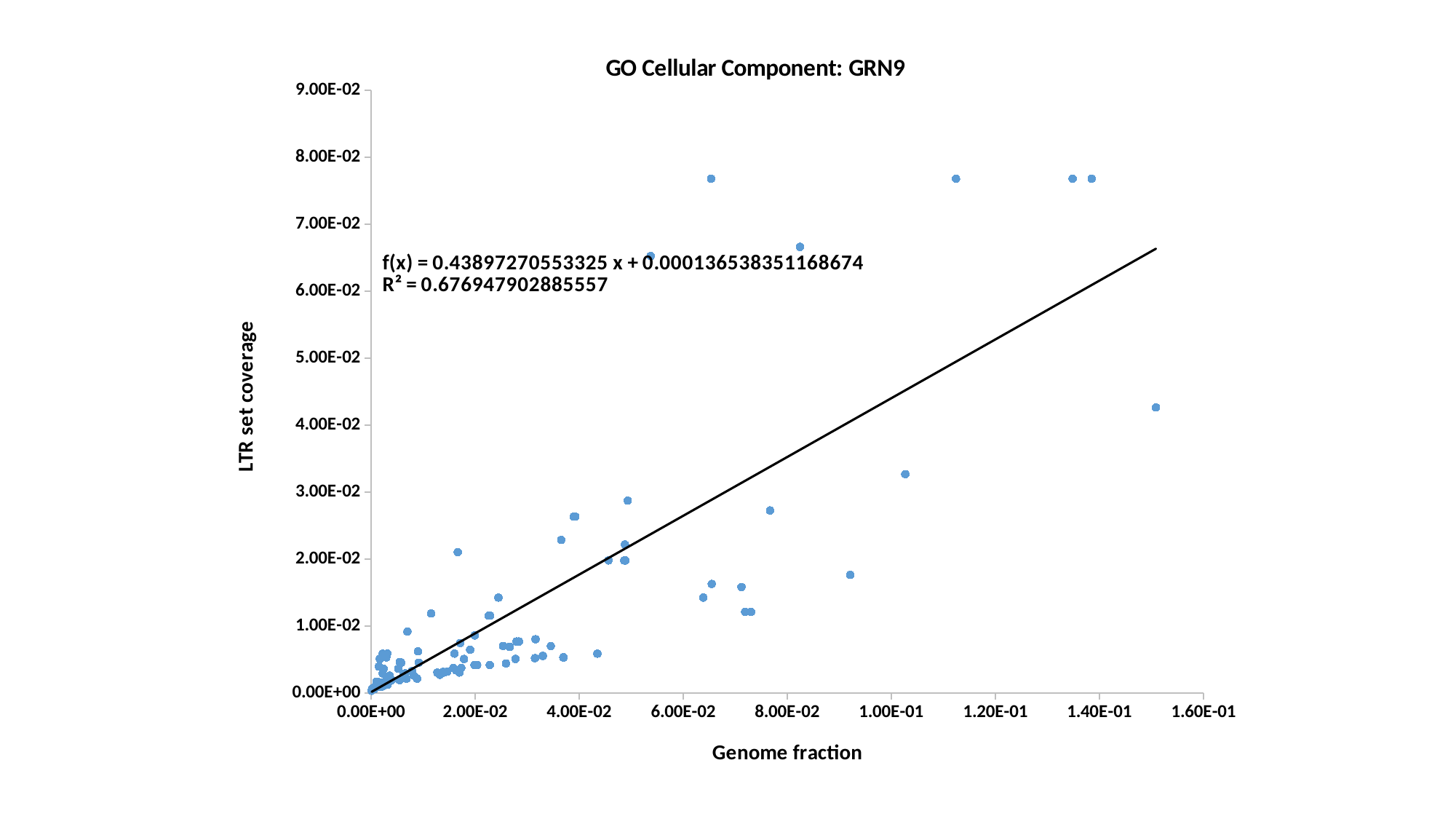

### Chart: GO Cellular Component: GRN9

| Category | LTR fraction |
|---|---|